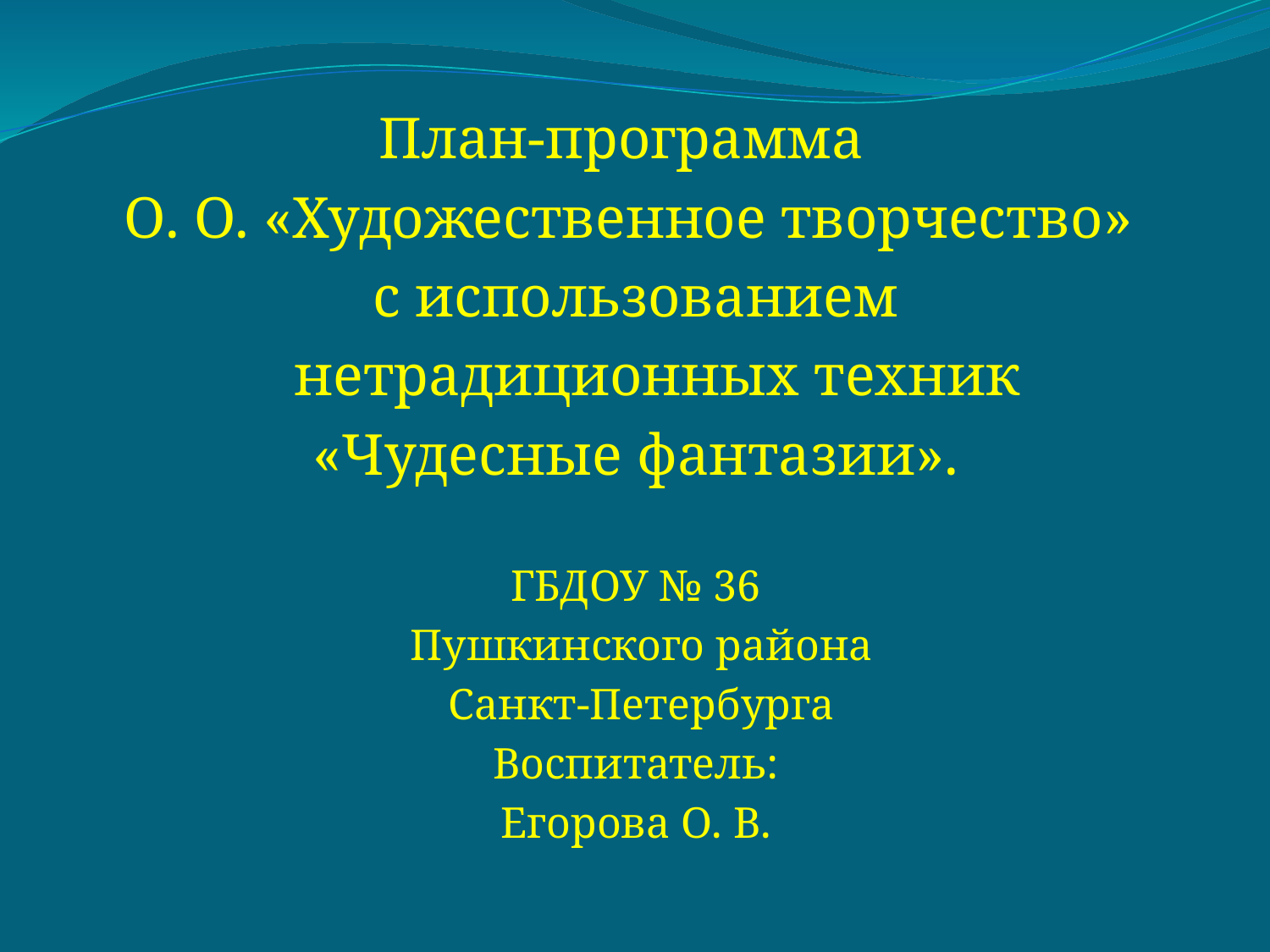

План-программа
О. О. «Художественное творчество»
с использованием
   нетрадиционных техник
«Чудесные фантазии».

ГБДОУ № 36
 Пушкинского района
 Санкт-Петербурга
Воспитатель:
Егорова О. В.
#